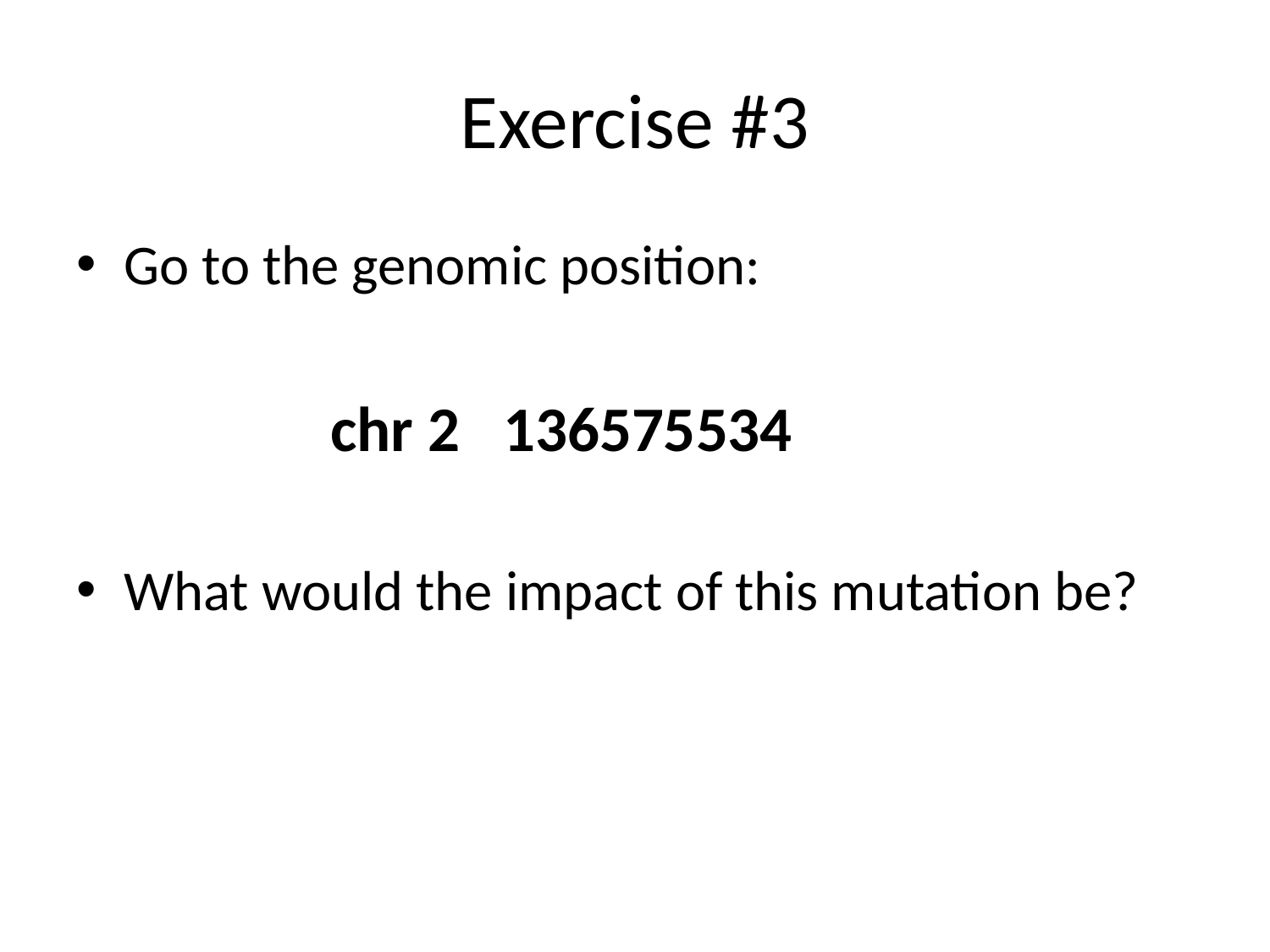

# Exercise #3
Go to the genomic position:

		chr 2   136575534

What would the impact of this mutation be?